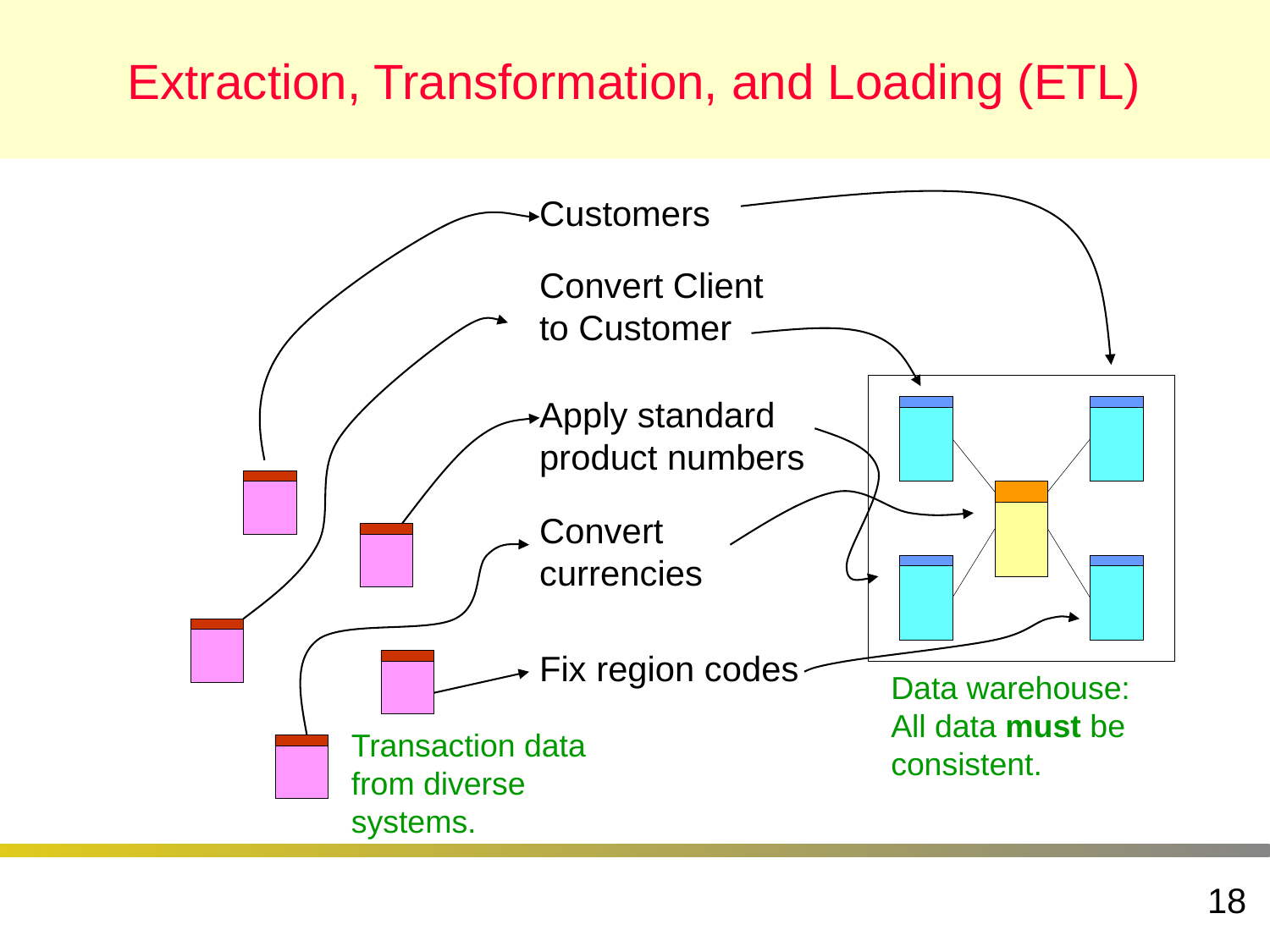

# Extraction, Transformation, and Loading (ETL)

Customers

Convert Client to Customer

Apply standard product numbers

Convert currencies

Fix region codes

Data warehouse:
All data must be consistent.

Transaction data from diverse systems.

18